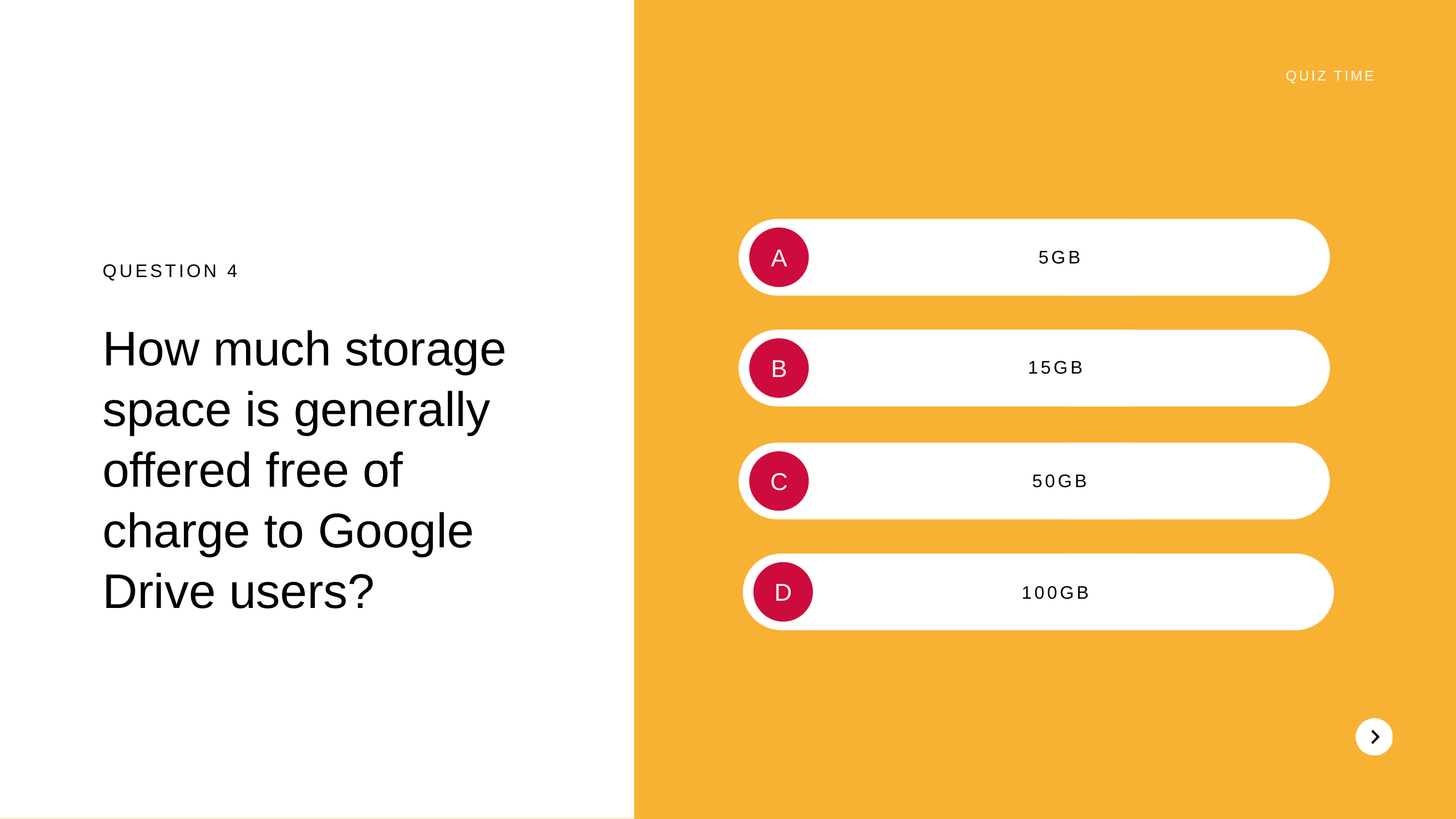

QUIZ TIME

A
5GB
QUESTION 4
How much storage space is generally offered free of charge to Google Drive users?

B
15GB

C
50GB

D
100GB